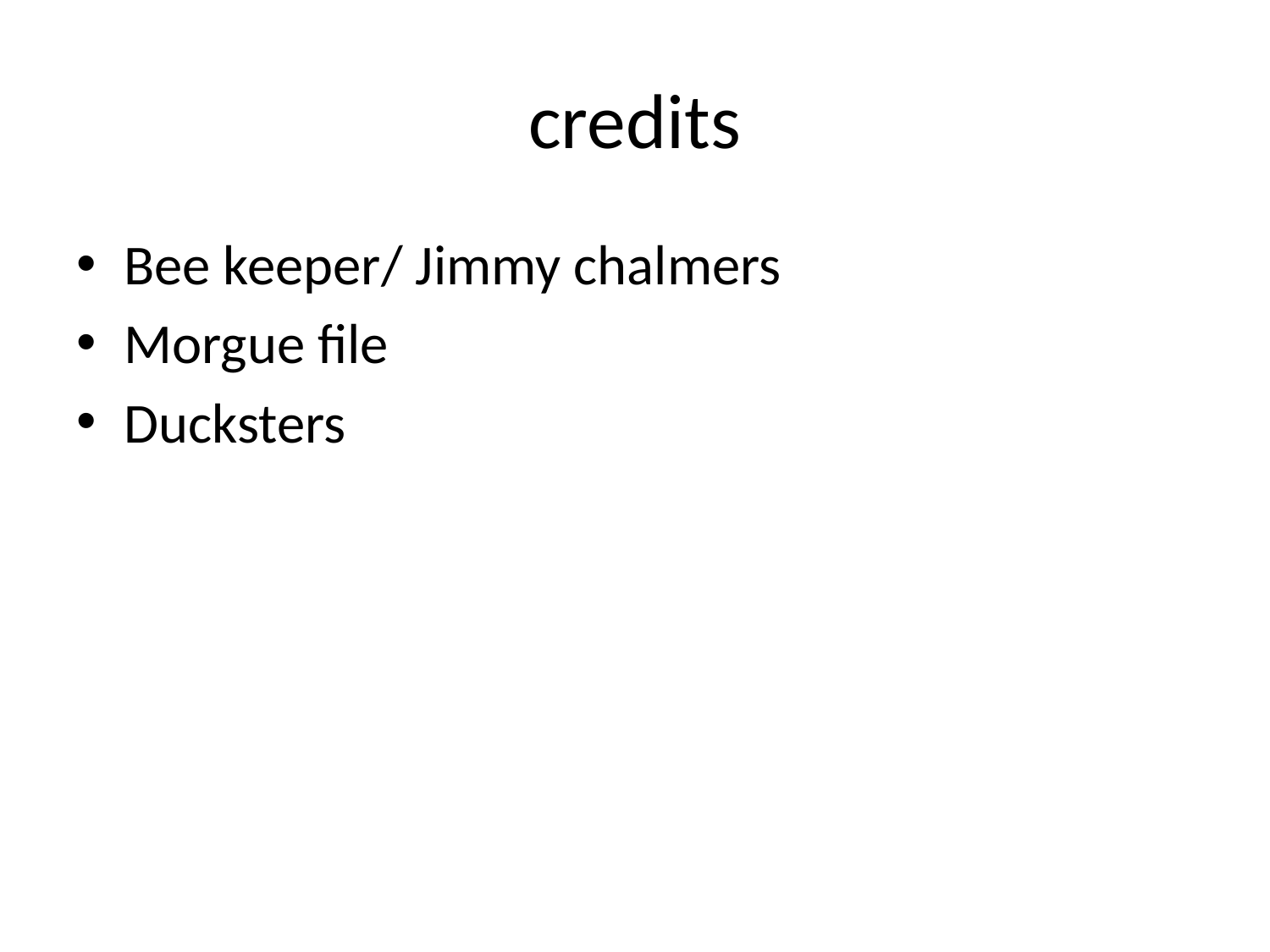

# credits
Bee keeper/ Jimmy chalmers
Morgue file
Ducksters